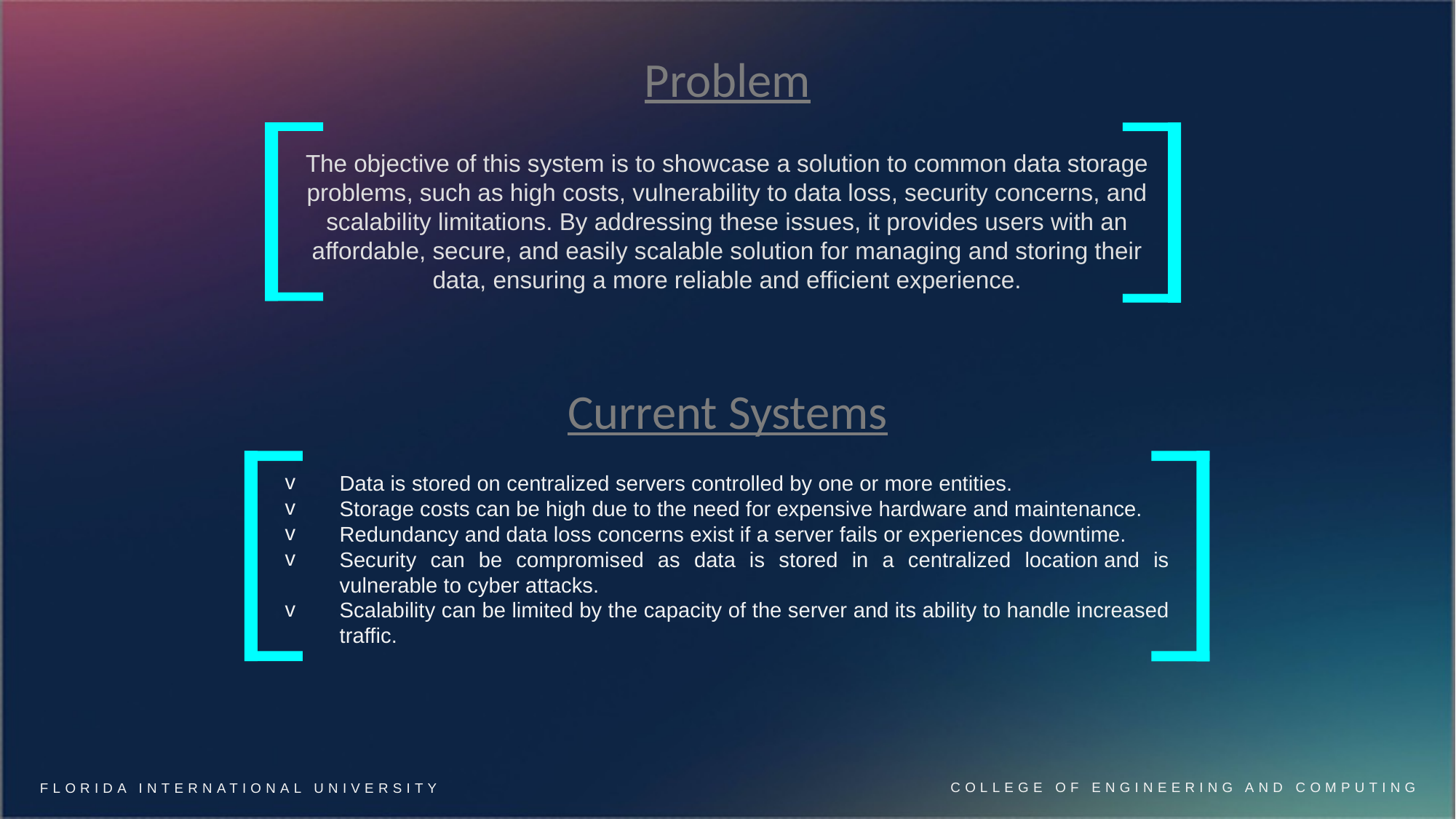

Problem

The objective of this system is to showcase a solution to common data storage problems, such as high costs, vulnerability to data loss, security concerns, and scalability limitations. By addressing these issues, it provides users with an affordable, secure, and easily scalable solution for managing and storing their data, ensuring a more reliable and efficient experience.
Current Systems

Data is stored on centralized servers controlled by one or more entities.
Storage costs can be high due to the need for expensive hardware and maintenance.
Redundancy and data loss concerns exist if a server fails or experiences downtime.
Security can be compromised as data is stored in a centralized location and is vulnerable to cyber attacks.
Scalability can be limited by the capacity of the server and its ability to handle increased traffic.